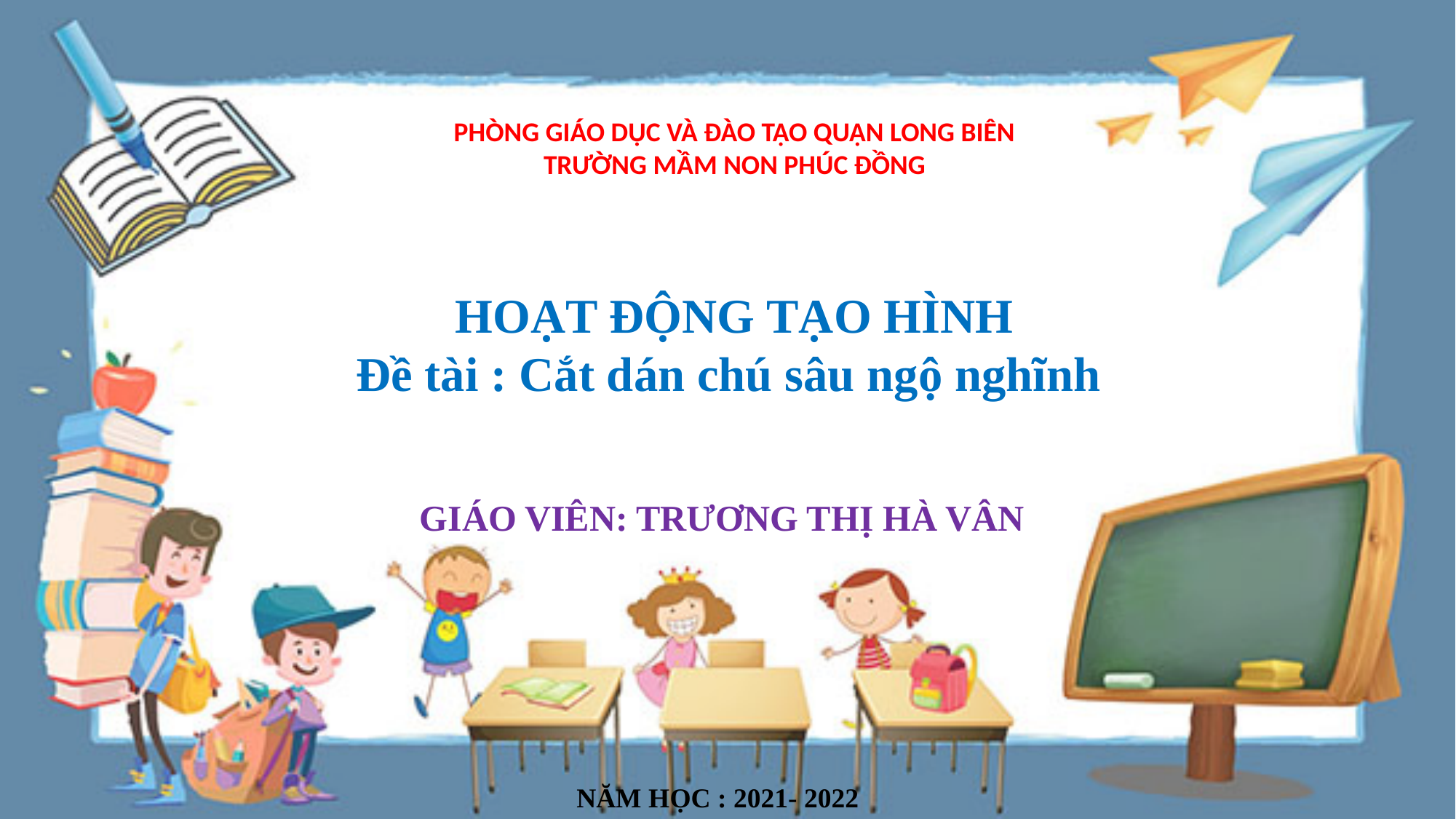

PHÒNG GIÁO DỤC VÀ ĐÀO TẠO QUẬN LONG BIÊN
TRƯỜNG MẦM NON PHÚC ĐỒNG
HOẠT ĐỘNG TẠO HÌNH
Đề tài : Cắt dán chú sâu ngộ nghĩnh

GIÁO VIÊN: TRƯƠNG THỊ HÀ VÂN
NĂM HỌC : 2021- 2022